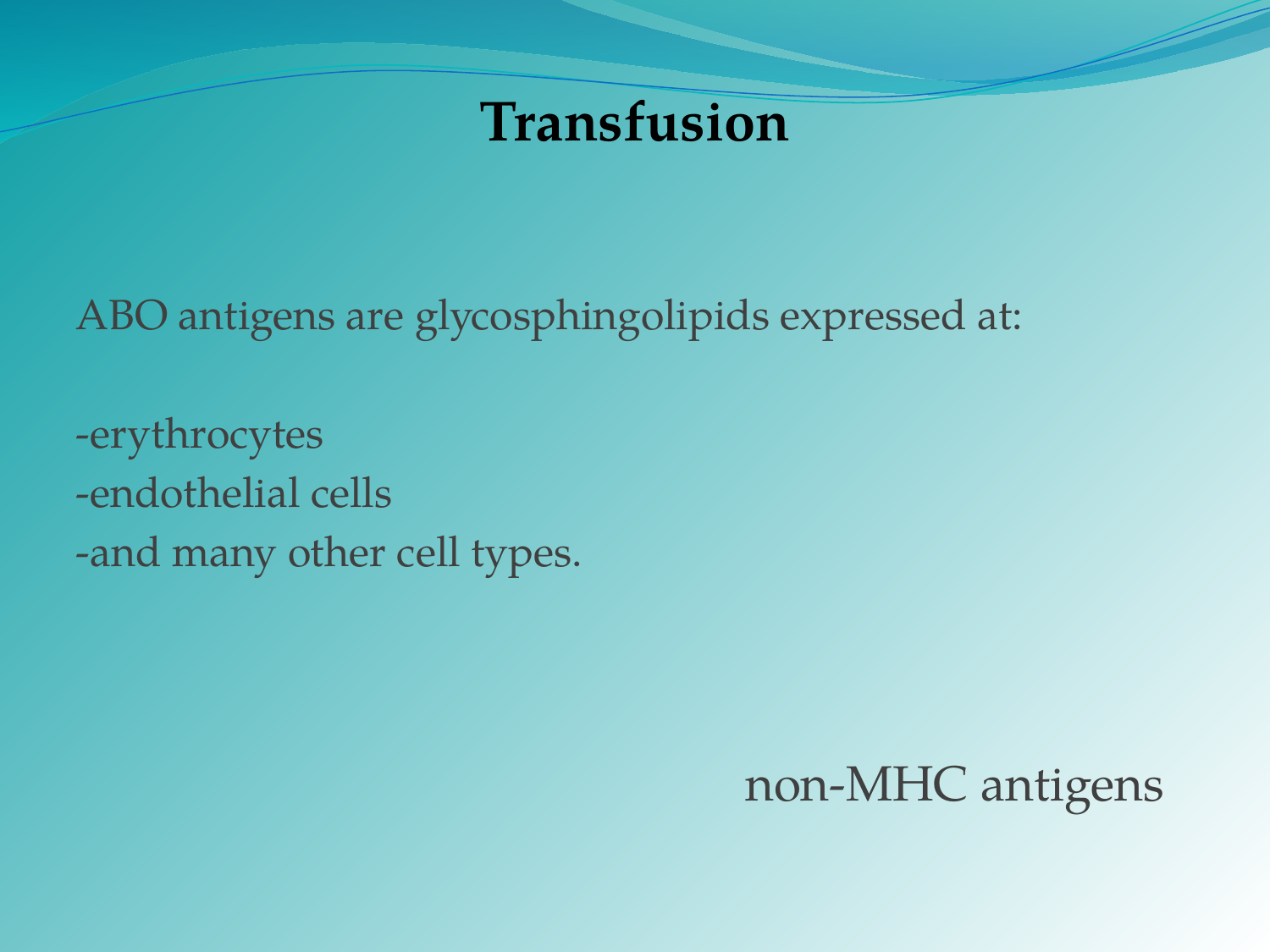

Transfusion

ABO antigens are glycosphingolipids expressed at:

-erythrocytes
-endothelial cells
-and many other cell types.

non-MHC antigens